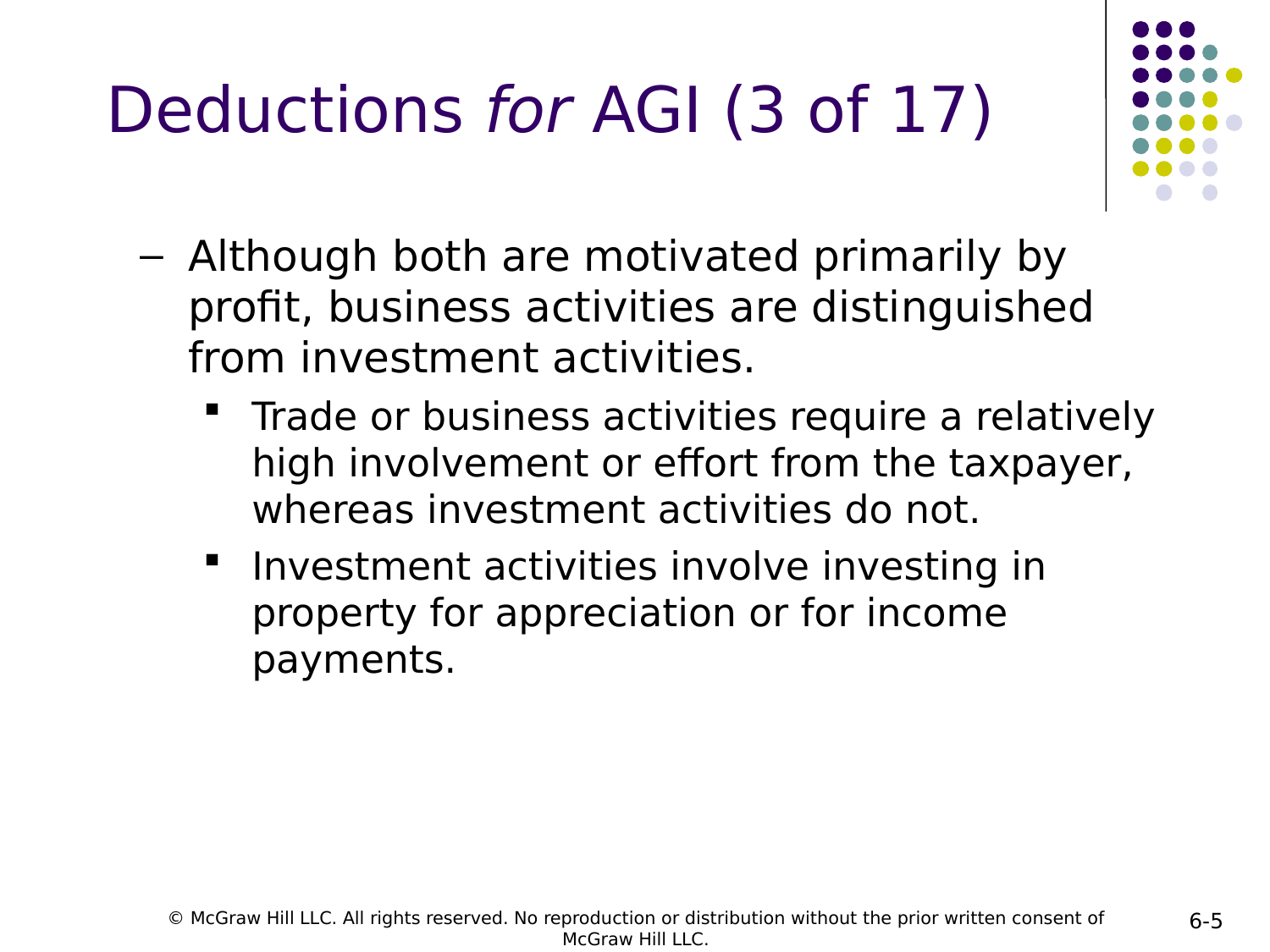

# Deductions for AGI (3 of 17)
Although both are motivated primarily by profit, business activities are distinguished from investment activities.
Trade or business activities require a relatively high involvement or effort from the taxpayer, whereas investment activities do not.
Investment activities involve investing in property for appreciation or for income payments.